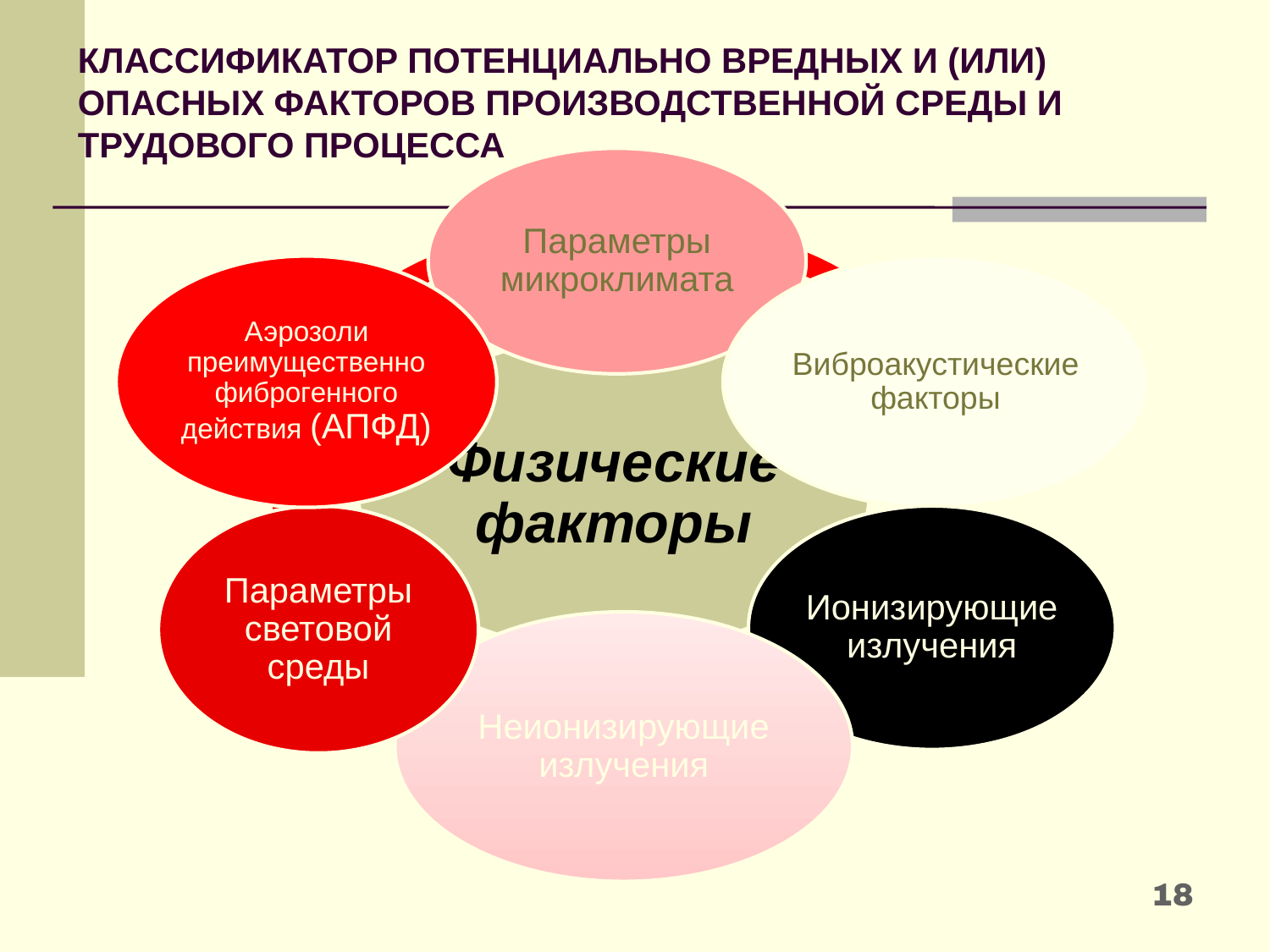

# КЛАССИФИКАТОР ПОТЕНЦИАЛЬНО ВРЕДНЫХ И (ИЛИ) ОПАСНЫХ ФАКТОРОВ ПРОИЗВОДСТВЕННОЙ СРЕДЫ И ТРУДОВОГО ПРОЦЕССА
Физические факторы
Параметры микроклимата
Виброакустические факторы
Ионизирующие излучения
Неионизирующие излучения
Параметры световой среды
Аэрозоли преимущественно фиброгенного действия (АПФД)
18